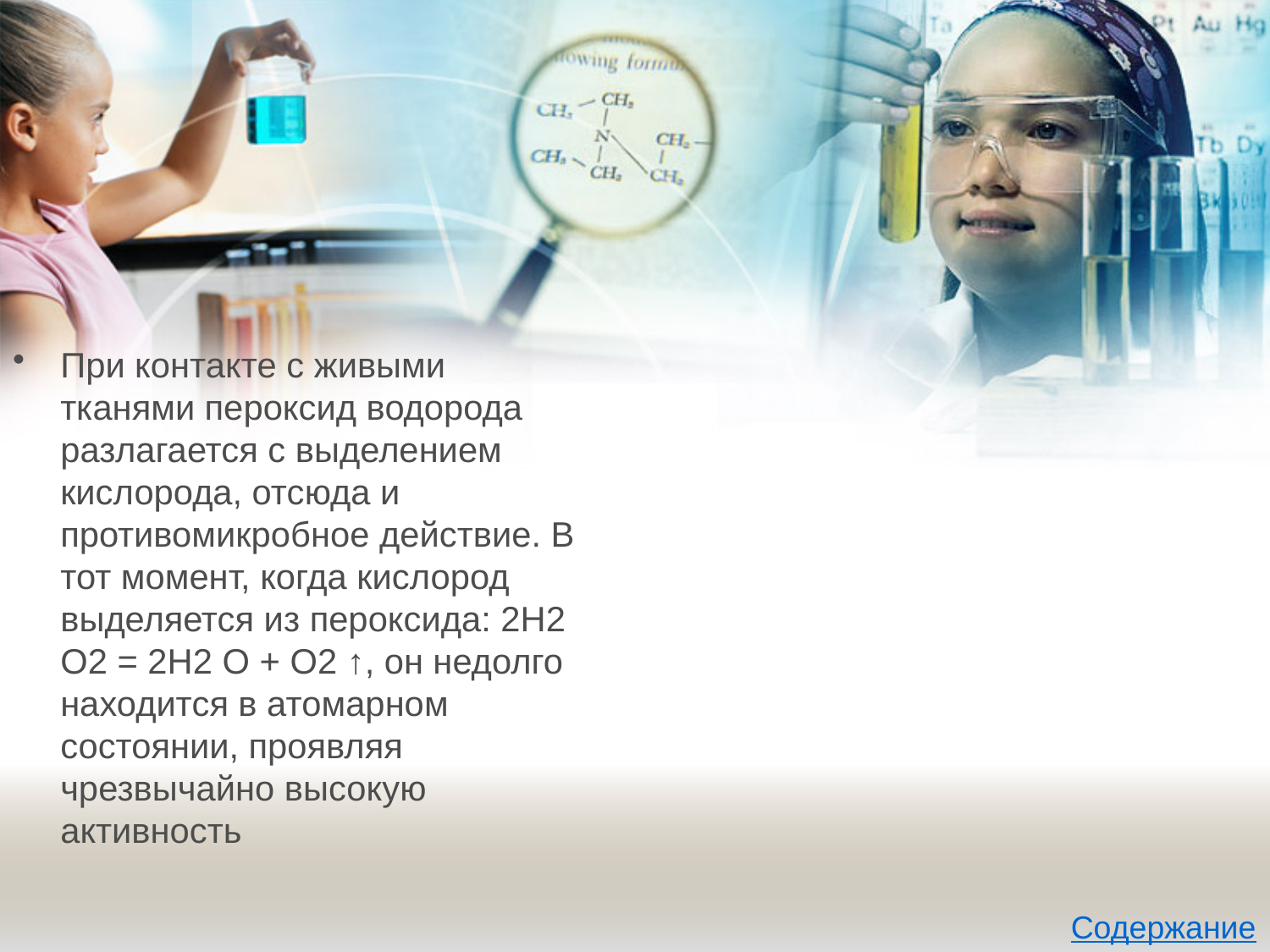

При контакте с живыми тканями пероксид водорода разлагается с выделением кислорода, отсюда и противомикробное действие. В тот момент, когда кислород выделяется из пероксида: 2H2 O2 = 2H2 O + O2 ↑, он недолго находится в атомарном состоянии, проявляя чрезвычайно высокую активность
Содержание